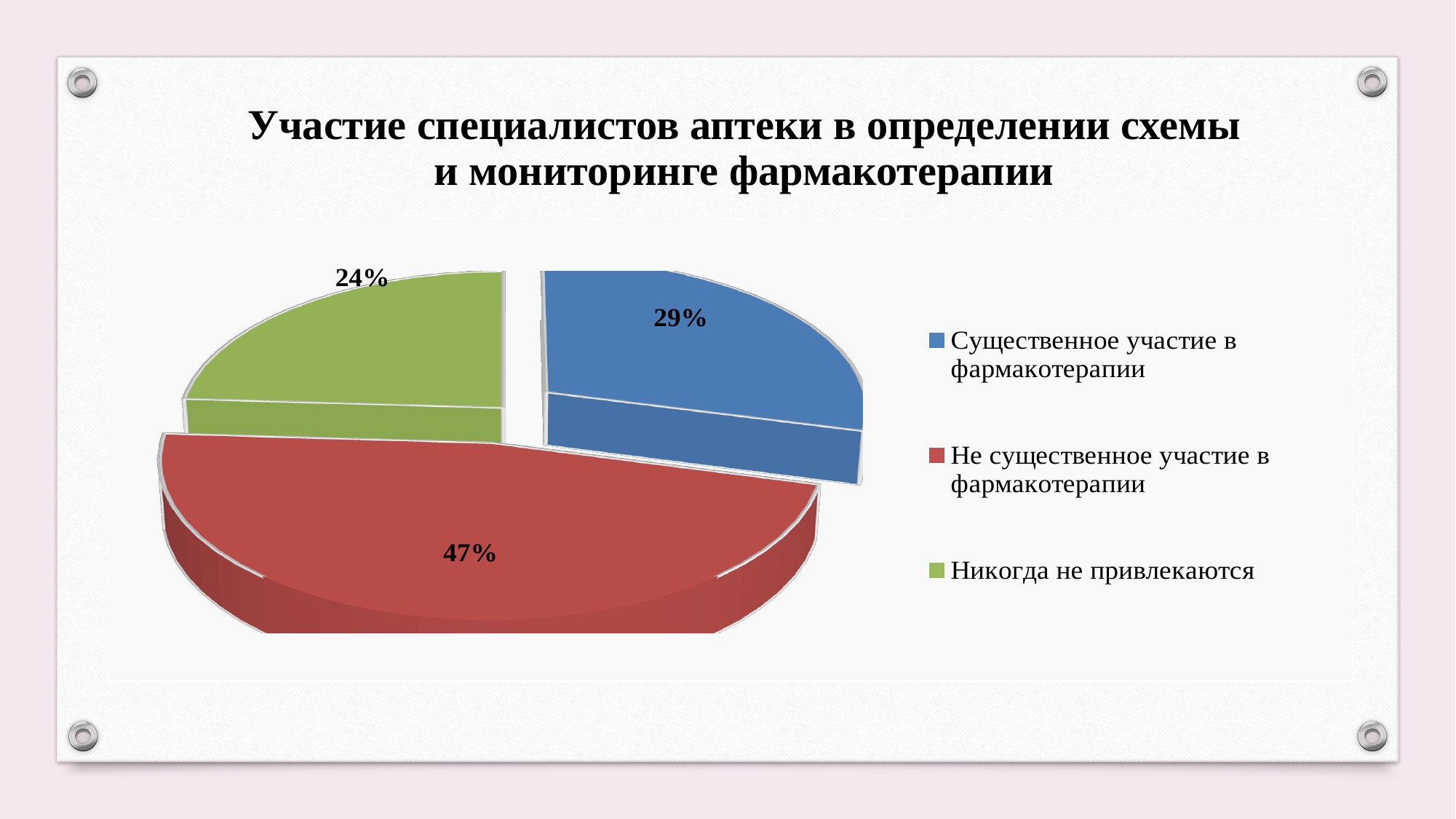

Участие специалистов аптеки в определении схемы и мониторинге фармакотерапии

[unsupported chart]